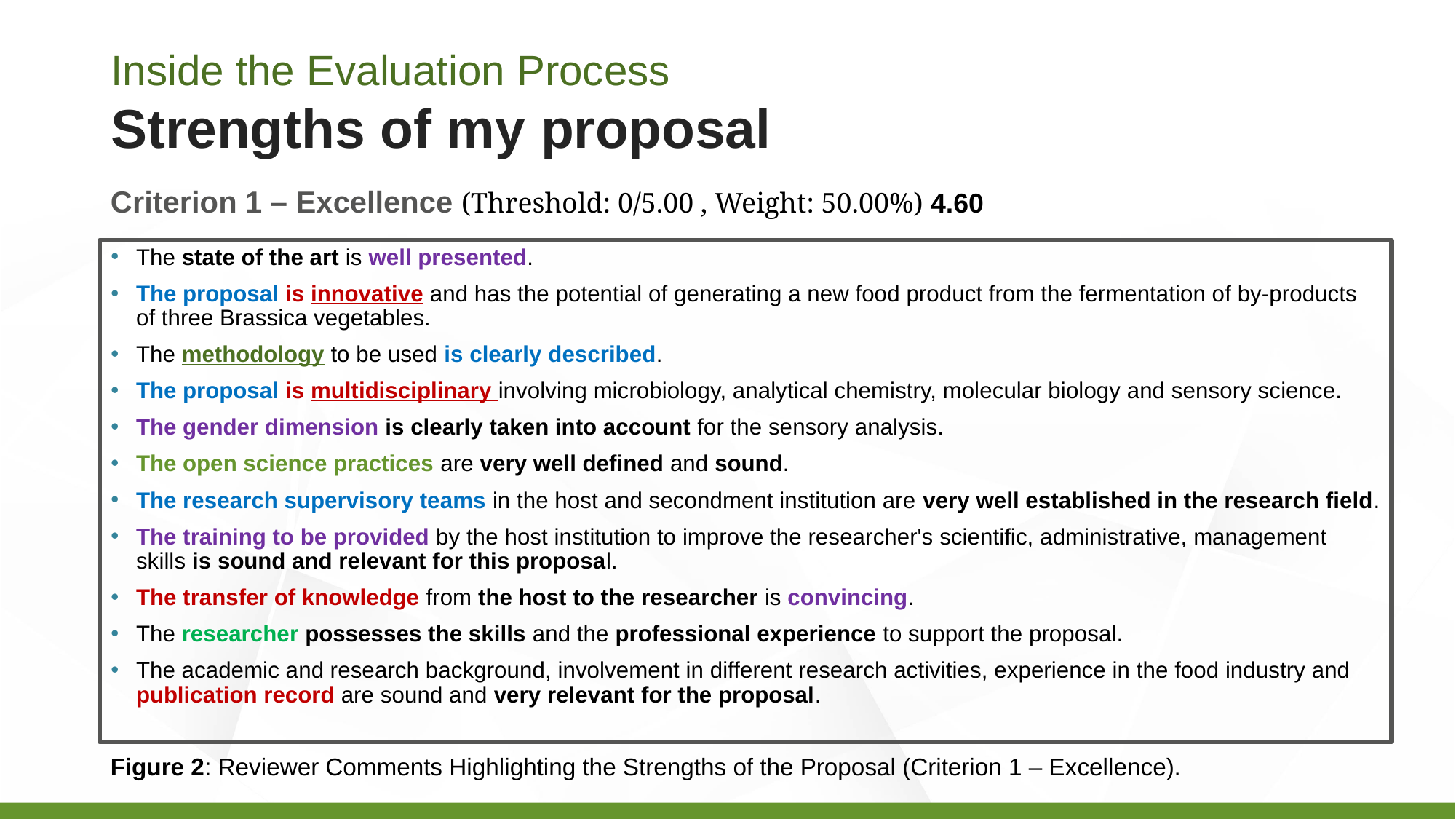

# Inside the Evaluation Process Strengths of my proposal
Criterion 1 – Excellence (Threshold: 0/5.00 , Weight: 50.00%) 4.60

The state of the art is well presented.
The proposal is innovative and has the potential of generating a new food product from the fermentation of by-products of three Brassica vegetables.
The methodology to be used is clearly described.
The proposal is multidisciplinary involving microbiology, analytical chemistry, molecular biology and sensory science.
The gender dimension is clearly taken into account for the sensory analysis.
The open science practices are very well defined and sound.
The research supervisory teams in the host and secondment institution are very well established in the research field.
The training to be provided by the host institution to improve the researcher's scientific, administrative, management skills is sound and relevant for this proposal.
The transfer of knowledge from the host to the researcher is convincing.
The researcher possesses the skills and the professional experience to support the proposal.
The academic and research background, involvement in different research activities, experience in the food industry and publication record are sound and very relevant for the proposal.

Figure 2: Reviewer Comments Highlighting the Strengths of the Proposal (Criterion 1 – Excellence).